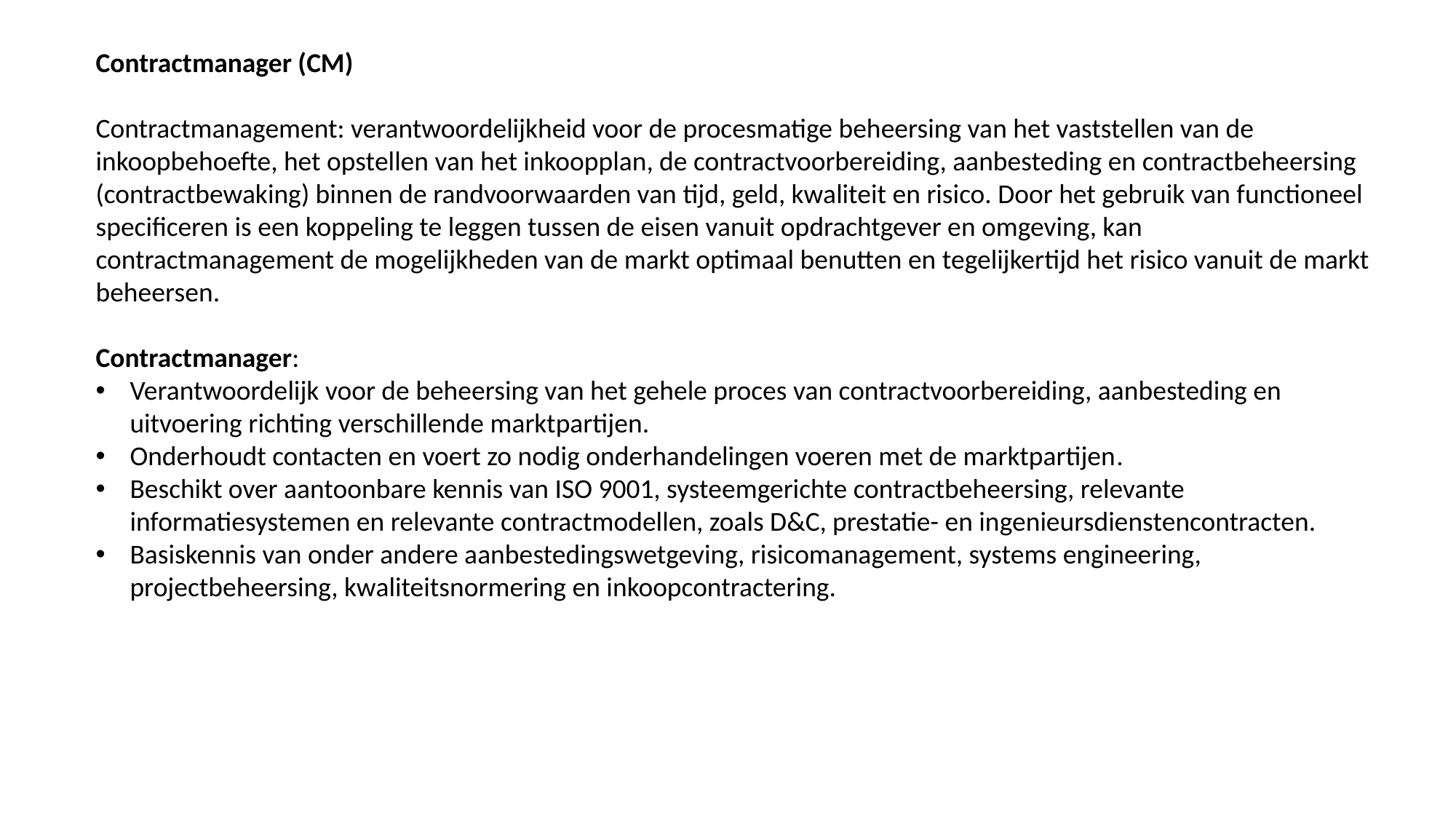

Contractmanager (CM)

Contractmanagement: verantwoordelijkheid voor de procesmatige beheersing van het vaststellen van de inkoopbehoefte, het opstellen van het inkoopplan, de contractvoorbereiding, aanbesteding en contractbeheersing (contractbewaking) binnen de randvoorwaarden van tijd, geld, kwaliteit en risico. Door het gebruik van functioneel specificeren is een koppeling te leggen tussen de eisen vanuit opdrachtgever en omgeving, kan contractmanagement de mogelijkheden van de markt optimaal benutten en tegelijkertijd het risico vanuit de markt beheersen.

Contractmanager:
Verantwoordelijk voor de beheersing van het gehele proces van contractvoorbereiding, aanbesteding en uitvoering richting verschillende marktpartijen.
Onderhoudt contacten en voert zo nodig onderhandelingen voeren met de marktpartijen.
Beschikt over aantoonbare kennis van ISO 9001, systeemgerichte contractbeheersing, relevante informatiesystemen en relevante contractmodellen, zoals D&C, prestatie- en ingenieursdienstencontracten.
Basiskennis van onder andere aanbestedingswetgeving, risicomanagement, systems engineering, projectbeheersing, kwaliteitsnormering en inkoopcontractering.